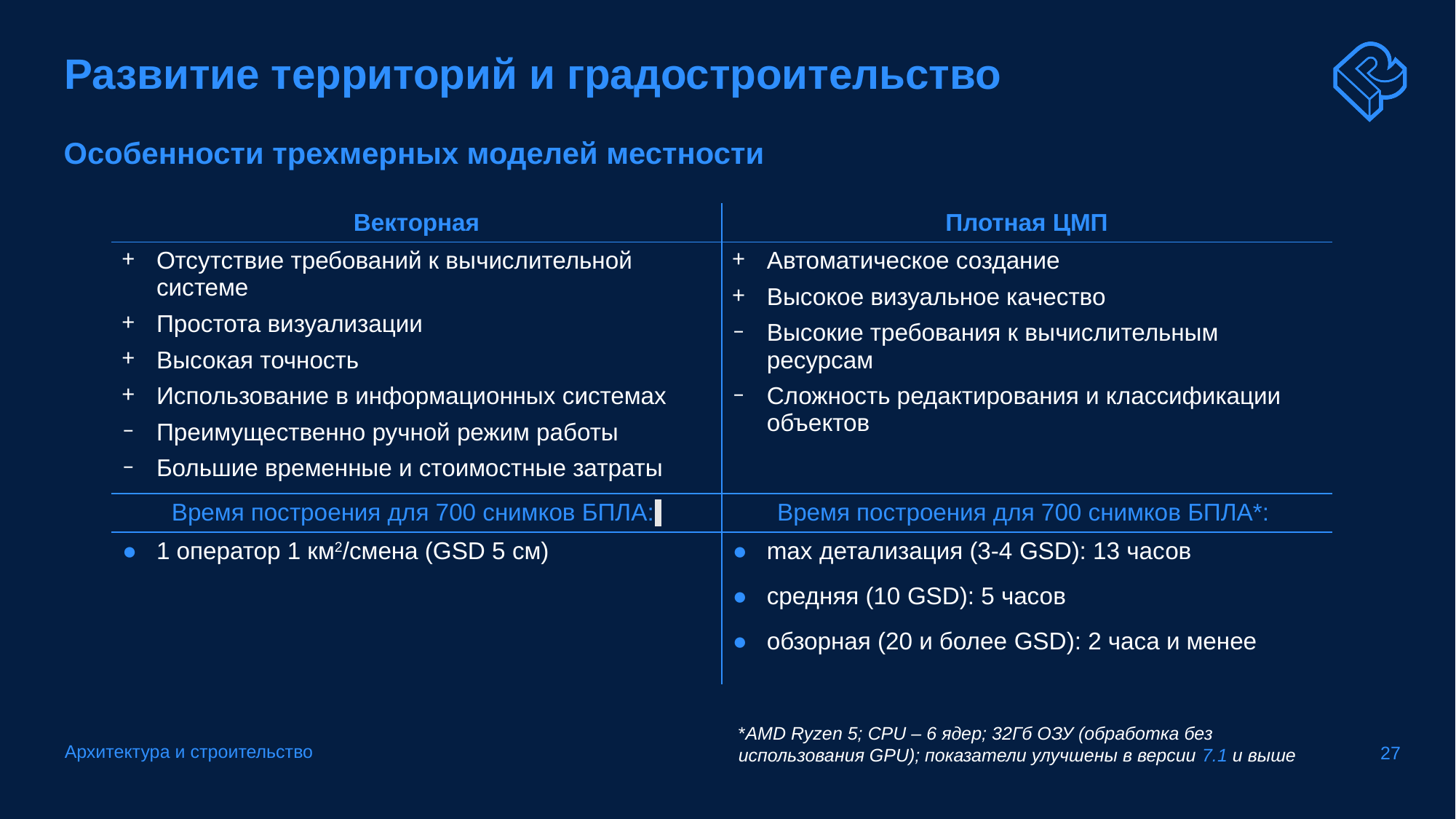

# Развитие территорий и градостроительство
Особенности трехмерных моделей местности
| Векторная | Плотная ЦМП |
| --- | --- |
| Отсутствие требований к вычислительной системе Простота визуализации Высокая точность Использование в информационных системах Преимущественно ручной режим работы Большие временные и стоимостные затраты | Автоматическое создание Высокое визуальное качество Высокие требования к вычислительным ресурсам Сложность редактирования и классификации объектов |
| Время построения для 700 снимков БПЛА: | Время построения для 700 снимков БПЛА\*: |
| 1 оператор 1 км2/смена (GSD 5 см) | max детализация (3-4 GSD): 13 часов средняя (10 GSD): 5 часов обзорная (20 и более GSD): 2 часа и менее |
*AMD Ryzen 5; CPU – 6 ядер; 32Гб ОЗУ (обработка без использования GPU); показатели улучшены в версии 7.1 и выше
Архитектура и строительство
27